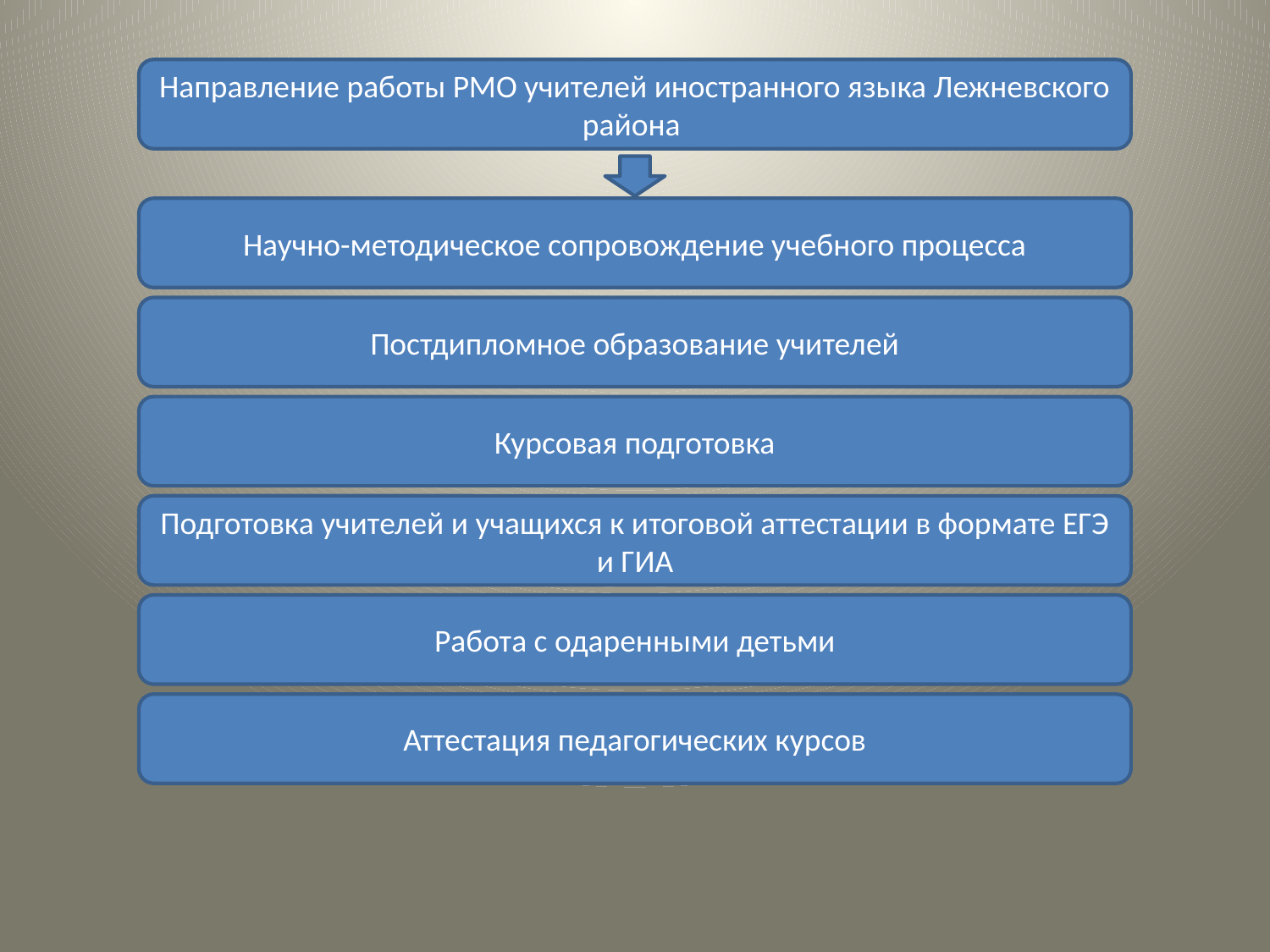

Направление работы РМО учителей иностранного языка Лежневского района

Научно-методическое сопровождение учебного процесса
Постдипломное образование учителей
Курсовая подготовка
Подготовка учителей и учащихся к итоговой аттестации в формате ЕГЭ и ГИА
Работа с одаренными детьми
Аттестация педагогических курсов